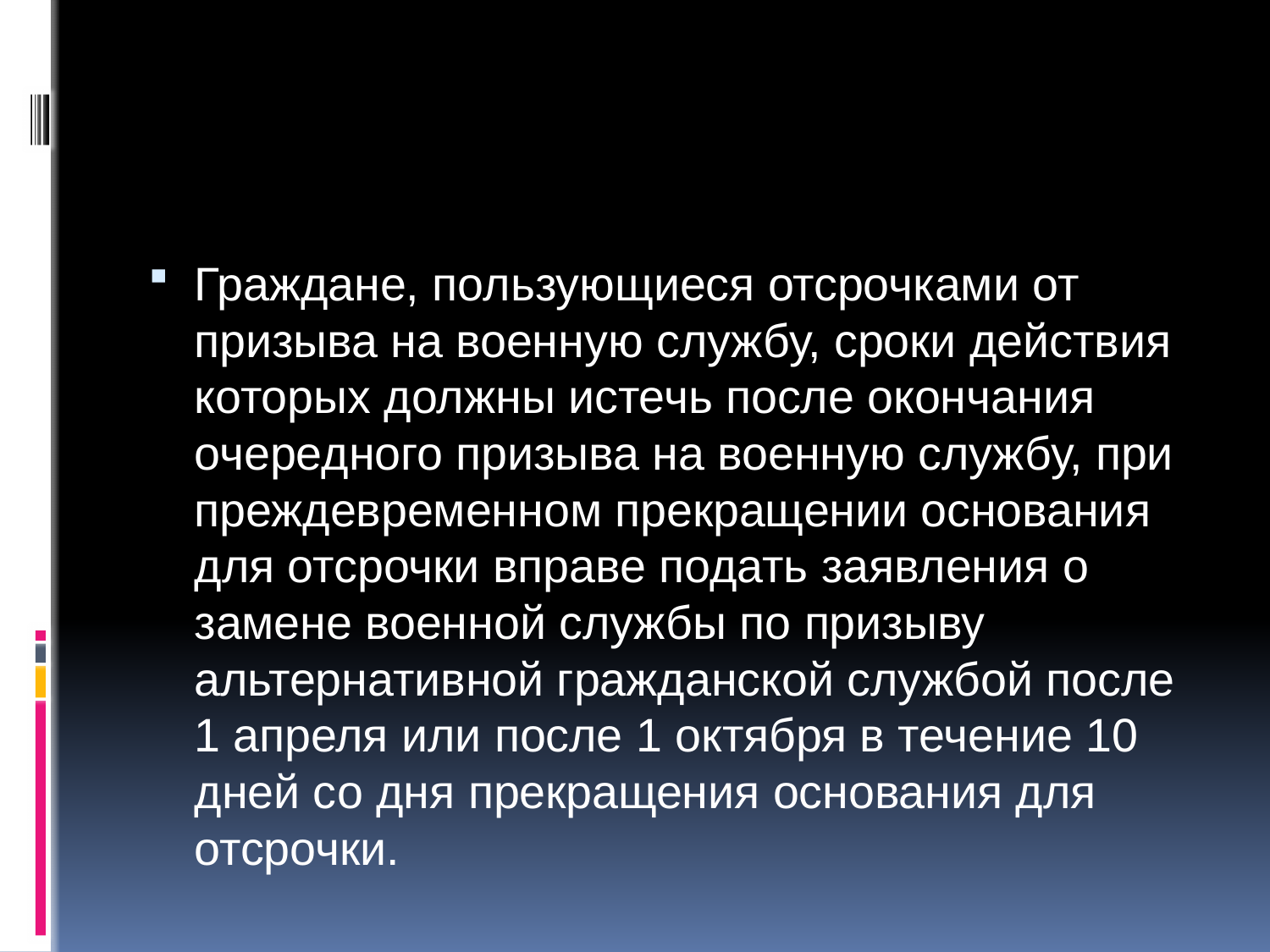

#
Граждане, пользующиеся отсрочками от призыва на военную службу, сроки действия которых должны истечь после окончания очередного призыва на военную службу, при преждевременном прекращении основания для отсрочки вправе подать заявления о замене военной службы по призыву альтернативной гражданской службой после 1 апреля или после 1 октября в течение 10 дней со дня прекращения основания для отсрочки.